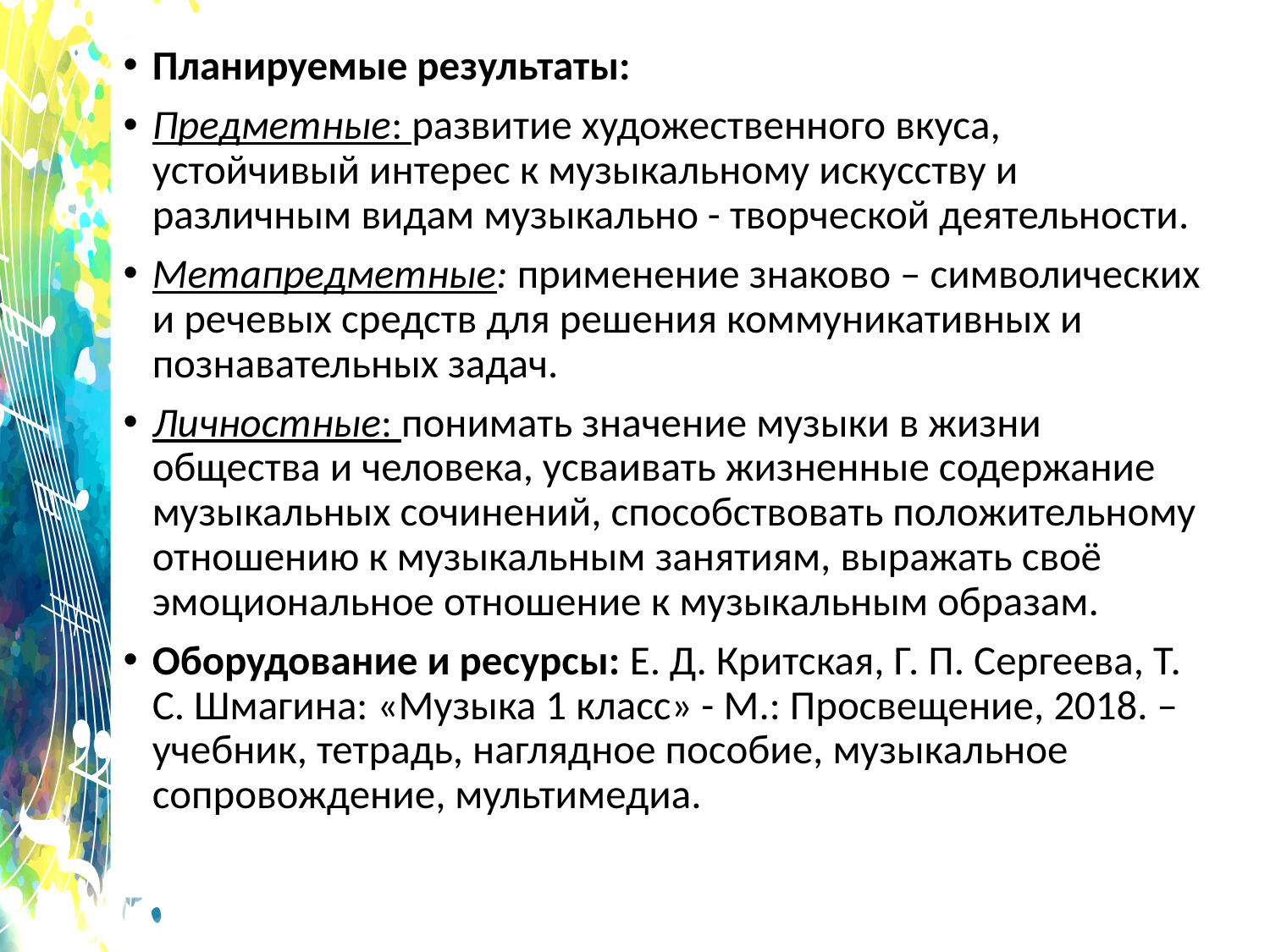

Планируемые результаты:
Предметные: развитие художественного вкуса, устойчивый интерес к музыкальному искусству и различным видам музыкально - творческой деятельности.
Метапредметные: применение знаково – символических и речевых средств для решения коммуникативных и познавательных задач.
Личностные: понимать значение музыки в жизни общества и человека, усваивать жизненные содержание музыкальных сочинений, способствовать положительному отношению к музыкальным занятиям, выражать своё эмоциональное отношение к музыкальным образам.
Оборудование и ресурсы: Е. Д. Критская, Г. П. Сергеева, Т. С. Шмагина: «Музыка 1 класс» - М.: Просвещение, 2018. – учебник, тетрадь, наглядное пособие, музыкальное сопровождение, мультимедиа.